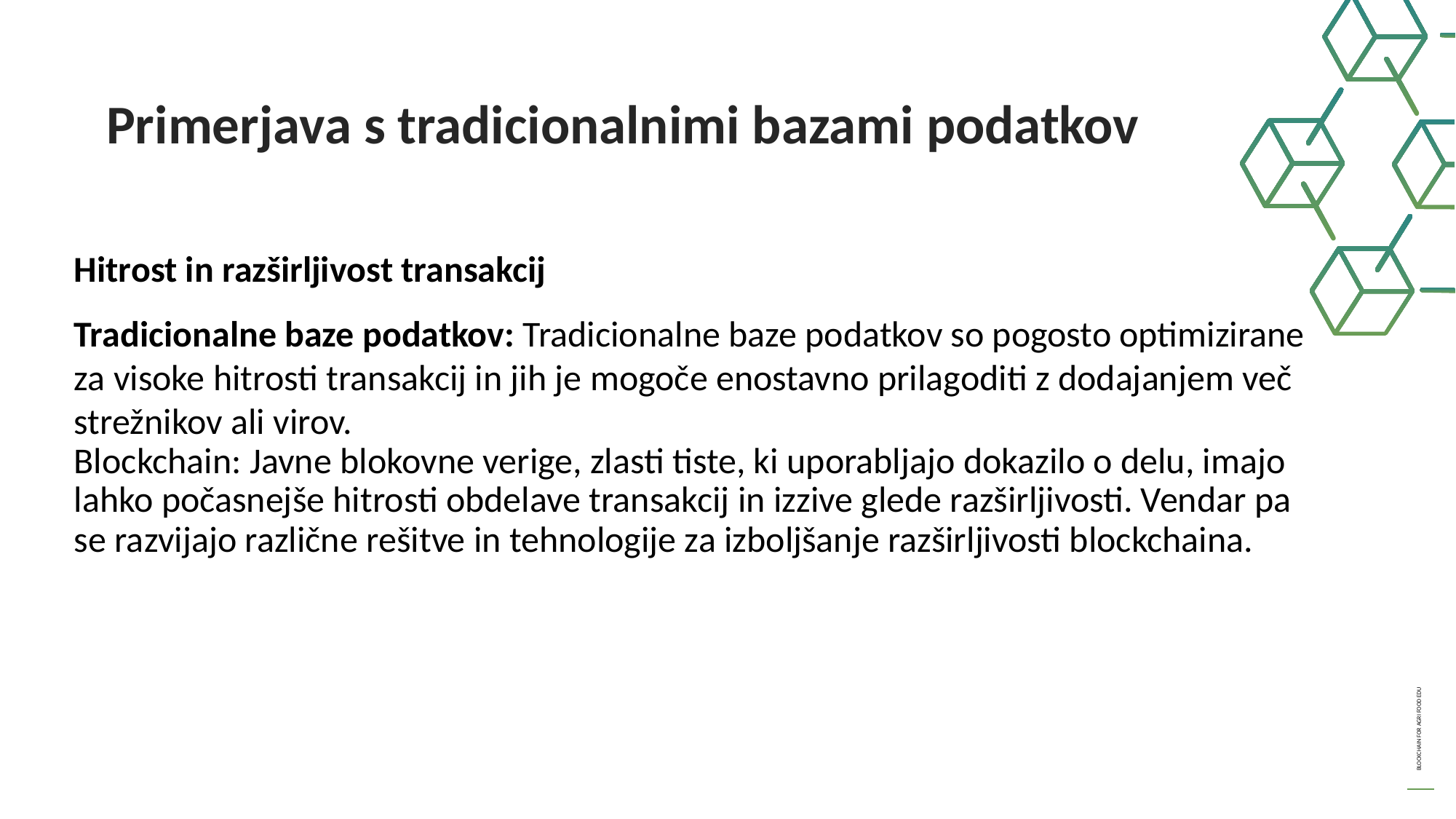

Primerjava s tradicionalnimi bazami podatkov
Hitrost in razširljivost transakcij
Tradicionalne baze podatkov: Tradicionalne baze podatkov so pogosto optimizirane za visoke hitrosti transakcij in jih je mogoče enostavno prilagoditi z dodajanjem več strežnikov ali virov.
Blockchain: Javne blokovne verige, zlasti tiste, ki uporabljajo dokazilo o delu, imajo lahko počasnejše hitrosti obdelave transakcij in izzive glede razširljivosti. Vendar pa se razvijajo različne rešitve in tehnologije za izboljšanje razširljivosti blockchaina.